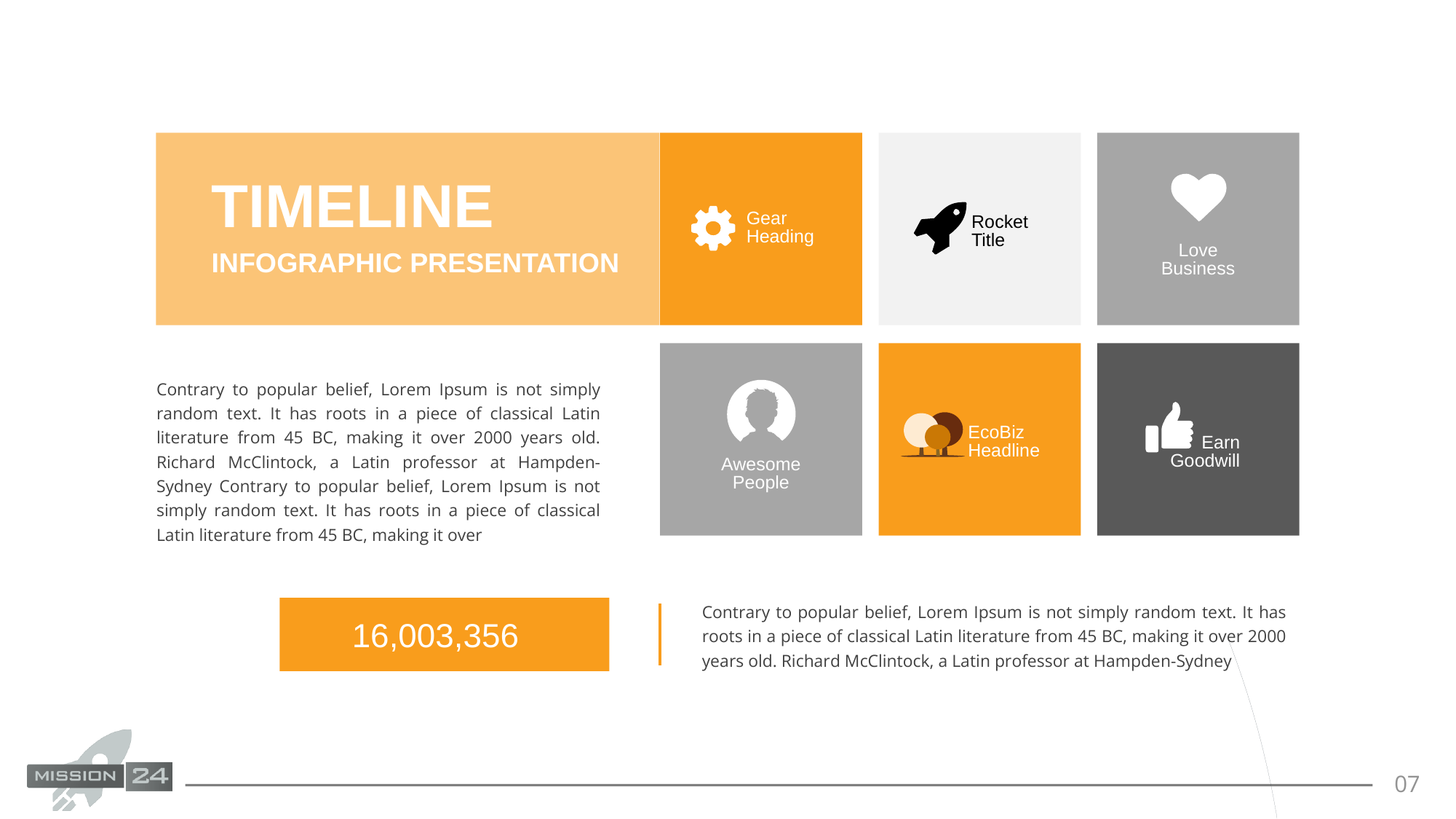

Love
Business
TIMELINE
INFOGRAPHIC PRESENTATION

Rocket
Title
Gear
Heading

Contrary to popular belief, Lorem Ipsum is not simply random text. It has roots in a piece of classical Latin literature from 45 BC, making it over 2000 years old. Richard McClintock, a Latin professor at Hampden-Sydney Contrary to popular belief, Lorem Ipsum is not simply random text. It has roots in a piece of classical Latin literature from 45 BC, making it over

Awesome
People

Earn
Goodwill

EcoBiz
Headline

Contrary to popular belief, Lorem Ipsum is not simply random text. It has roots in a piece of classical Latin literature from 45 BC, making it over 2000 years old. Richard McClintock, a Latin professor at Hampden-Sydney

16,003,356

07